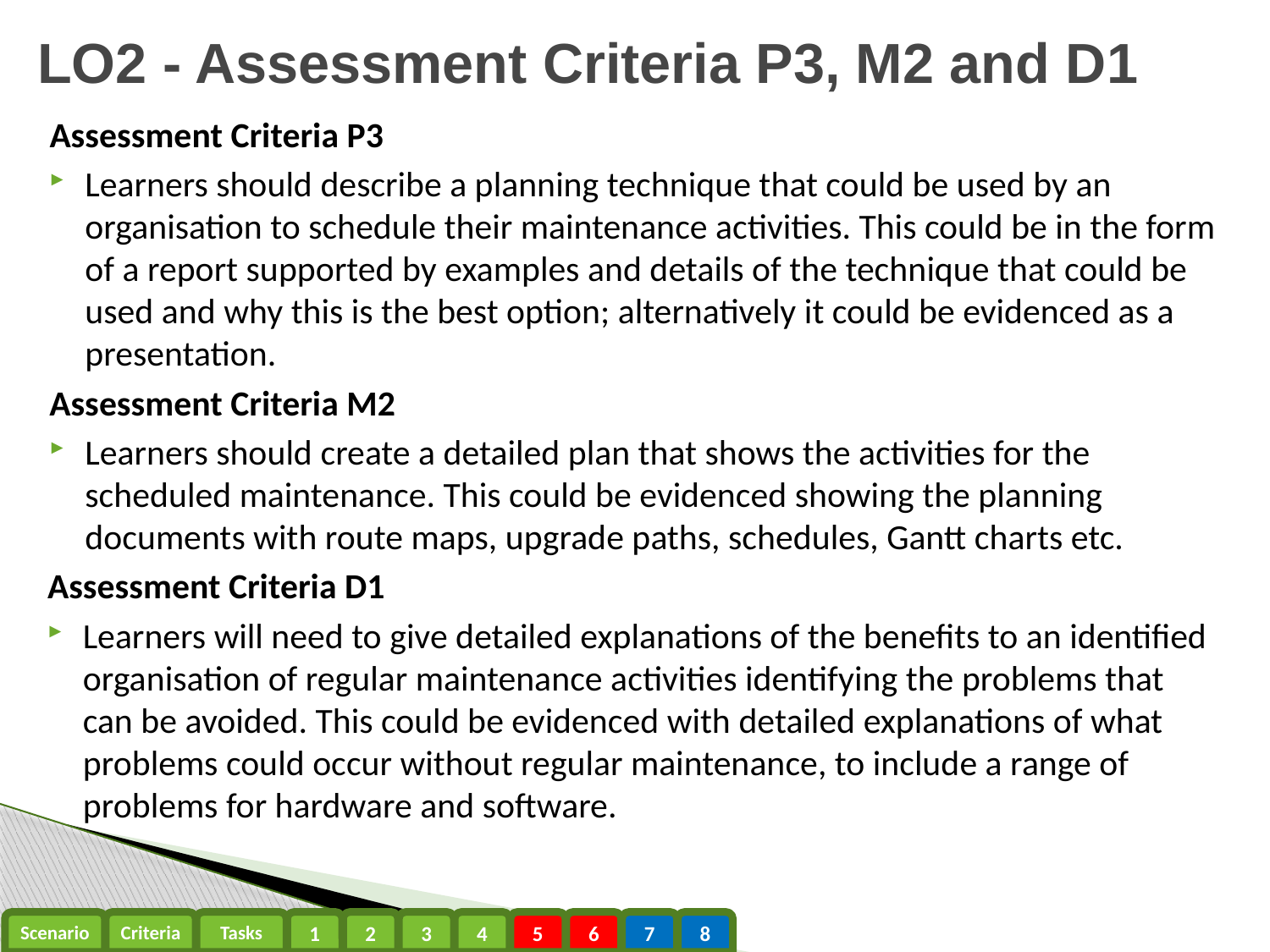

# LO2 - Assessment Criteria P3, M2 and D1
Assessment Criteria P3
Learners should describe a planning technique that could be used by an organisation to schedule their maintenance activities. This could be in the form of a report supported by examples and details of the technique that could be used and why this is the best option; alternatively it could be evidenced as a presentation.
Assessment Criteria M2
Learners should create a detailed plan that shows the activities for the scheduled maintenance. This could be evidenced showing the planning documents with route maps, upgrade paths, schedules, Gantt charts etc.
Assessment Criteria D1
Learners will need to give detailed explanations of the benefits to an identified organisation of regular maintenance activities identifying the problems that can be avoided. This could be evidenced with detailed explanations of what problems could occur without regular maintenance, to include a range of problems for hardware and software.